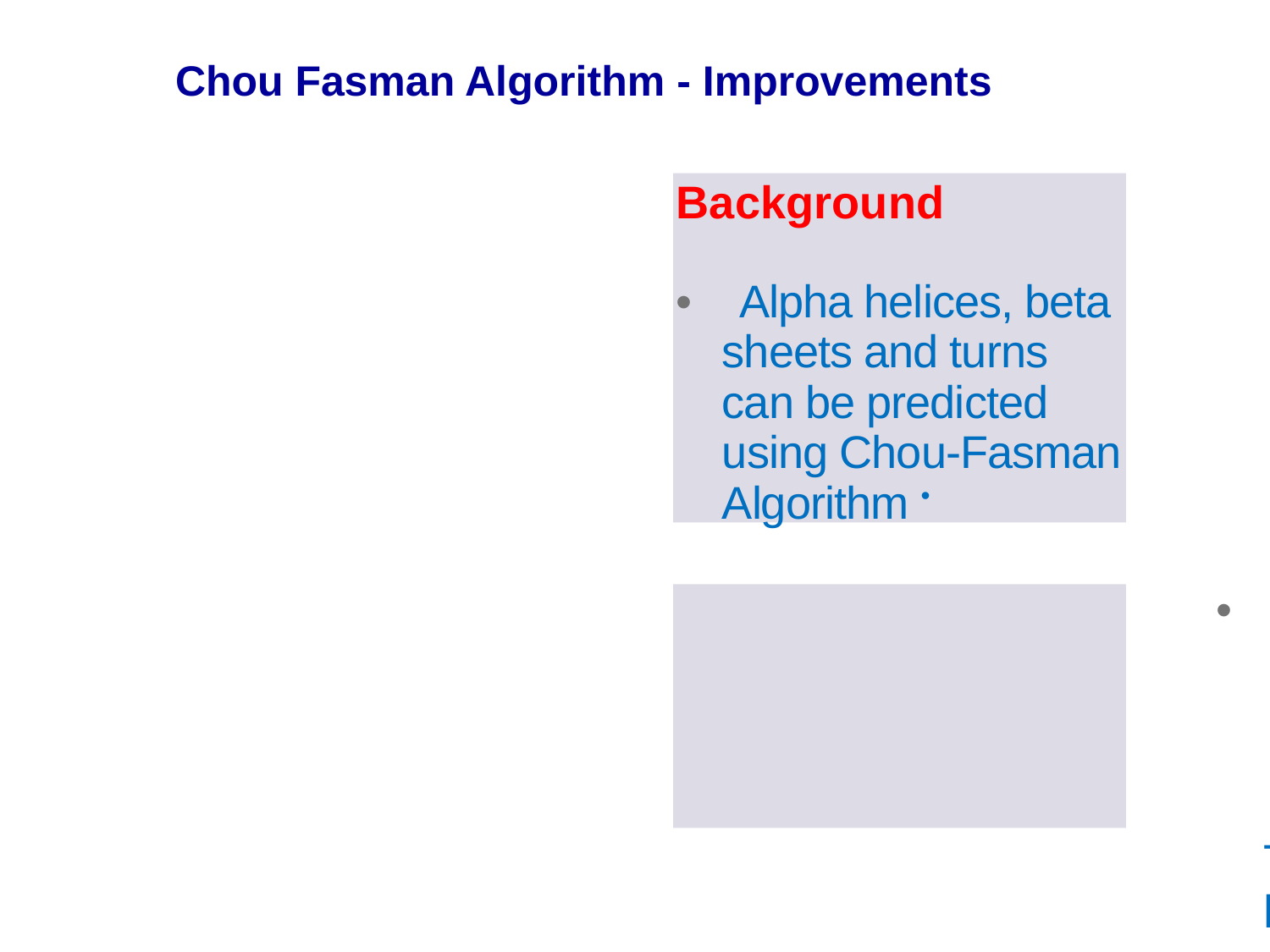

Chou Fasman Algorithm - Improvements
Background
•    Alpha helices, beta sheets and turns can be predicted using Chou-Fasman Algorithm •
•    The algorithm is based on statistical analysis of amino acid occurrences in proteins